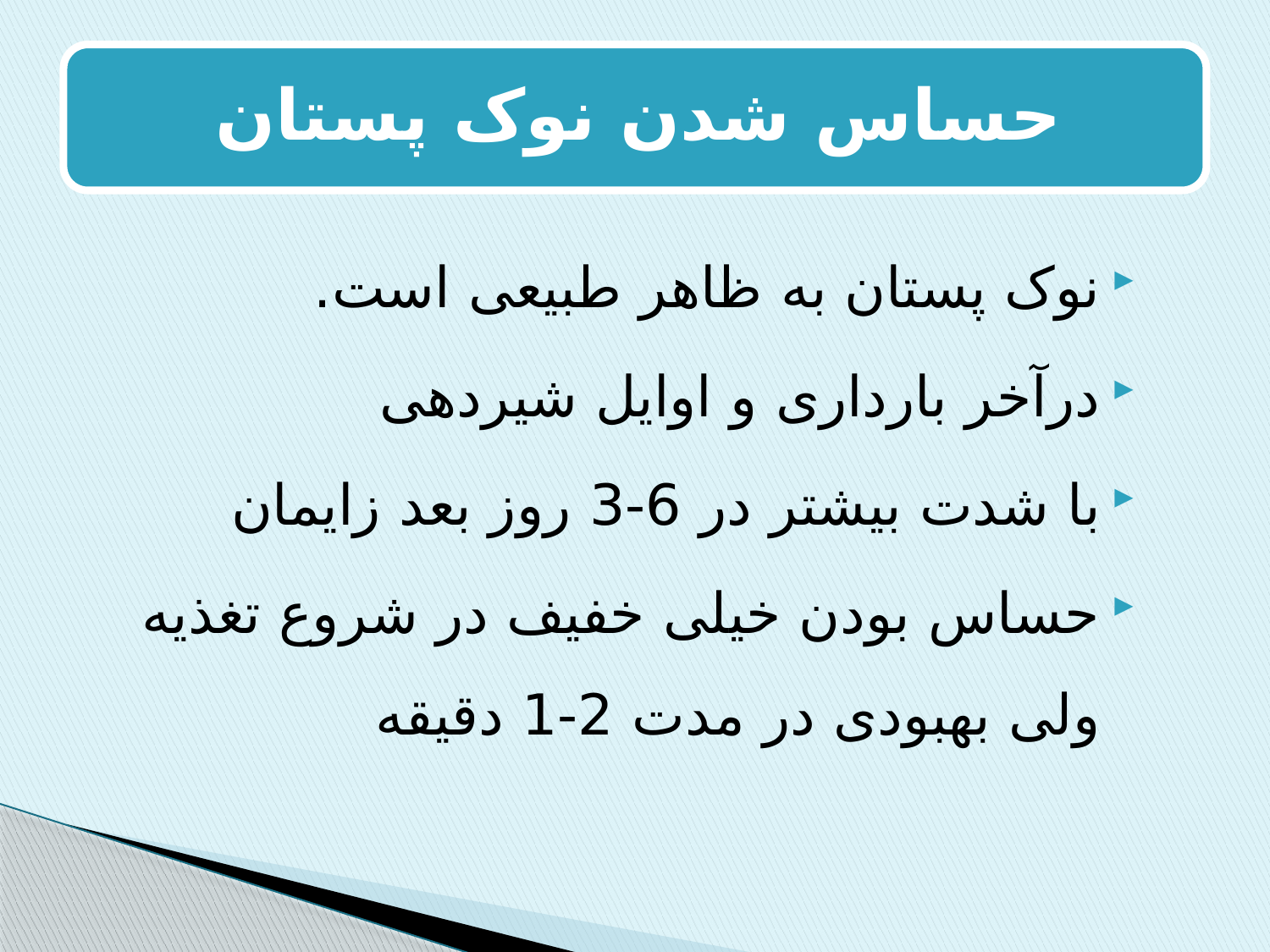

حساس شدن نوک پستان
نوک پستان به ظاهر طبیعی است.
درآخر بارداری و اوایل شیردهی
با شدت بیشتر در 6-3 روز بعد زایمان
حساس بودن خیلی خفیف در شروع تغذيه ولی بهبودی در مدت 2-1 دقیقه